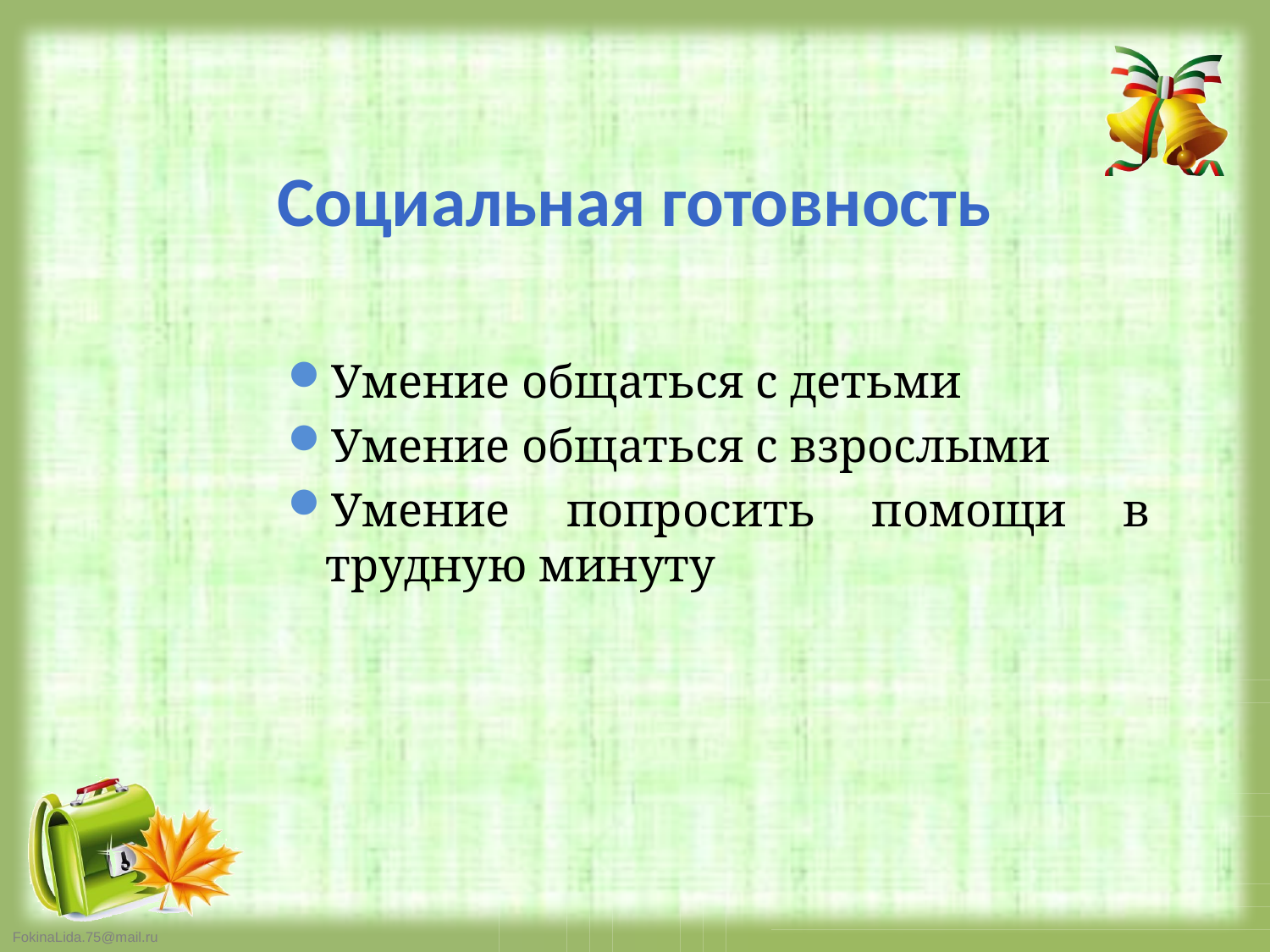

# Социальная готовность
Умение общаться с детьми
Умение общаться с взрослыми
Умение попросить помощи в трудную минуту